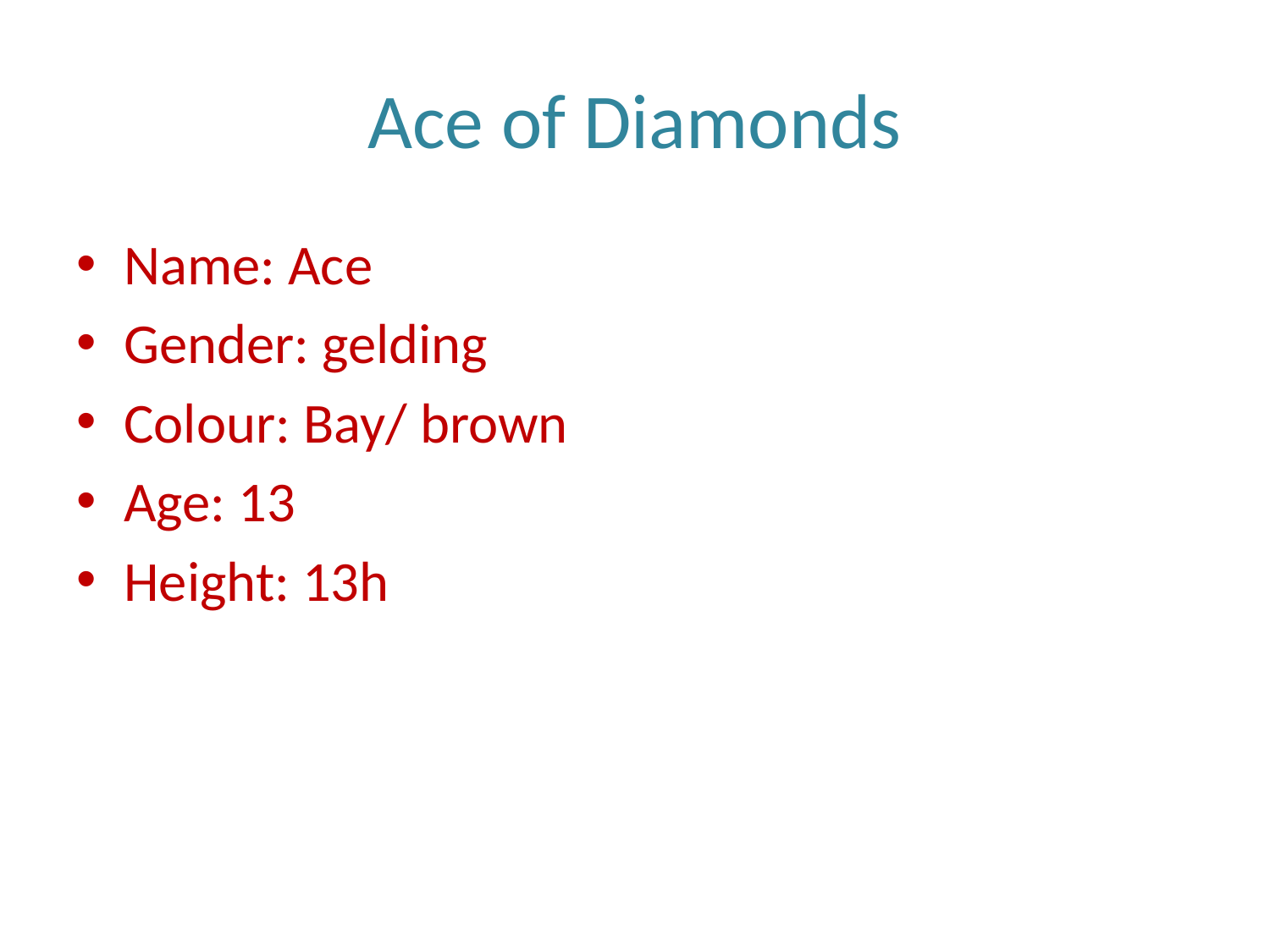

# Ace of Diamonds
Name: Ace
Gender: gelding
Colour: Bay/ brown
Age: 13
Height: 13h